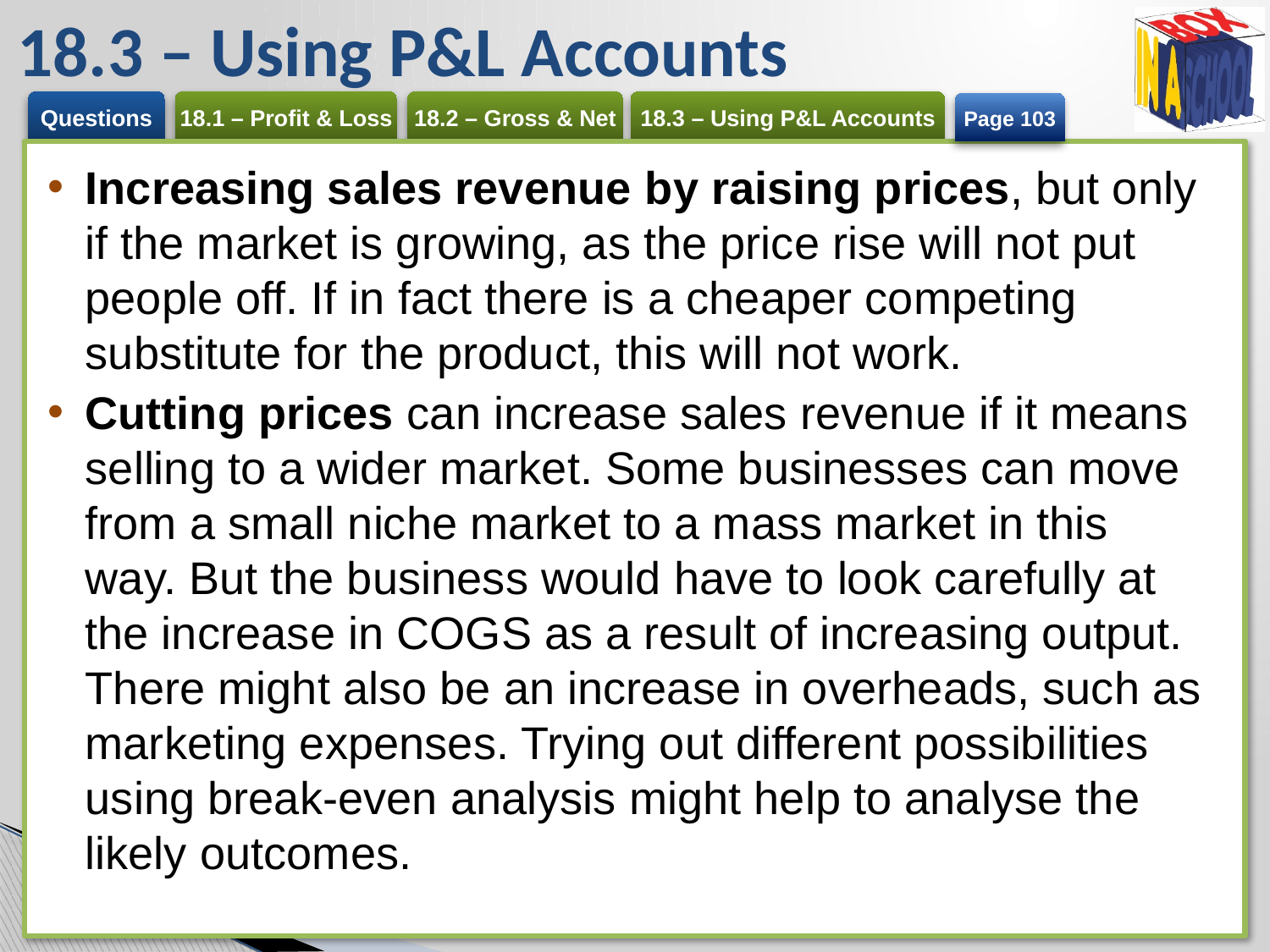

# 18.3 – Using P&L Accounts
Page 103
Increasing sales revenue by raising prices, but only if the market is growing, as the price rise will not put people off. If in fact there is a cheaper competing substitute for the product, this will not work.
Cutting prices can increase sales revenue if it means selling to a wider market. Some businesses can move from a small niche market to a mass market in this way. But the business would have to look carefully at the increase in COGS as a result of increasing output. There might also be an increase in overheads, such as marketing expenses. Trying out different possibilities using break-even analysis might help to analyse the likely outcomes.